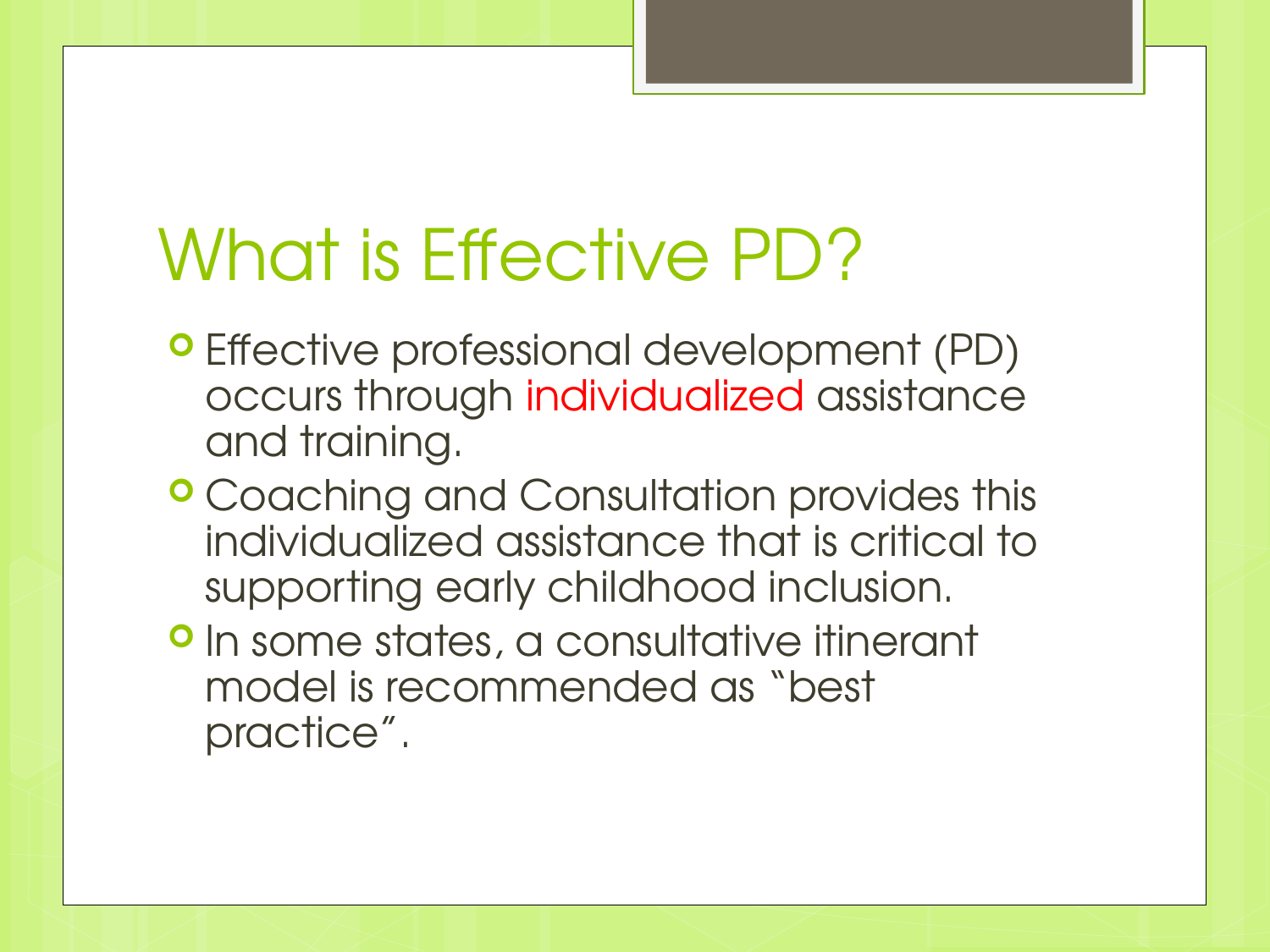

# What is Effective PD?
Effective professional development (PD) occurs through individualized assistance and training.
Coaching and Consultation provides this individualized assistance that is critical to supporting early childhood inclusion.
In some states, a consultative itinerant model is recommended as “best practice”.